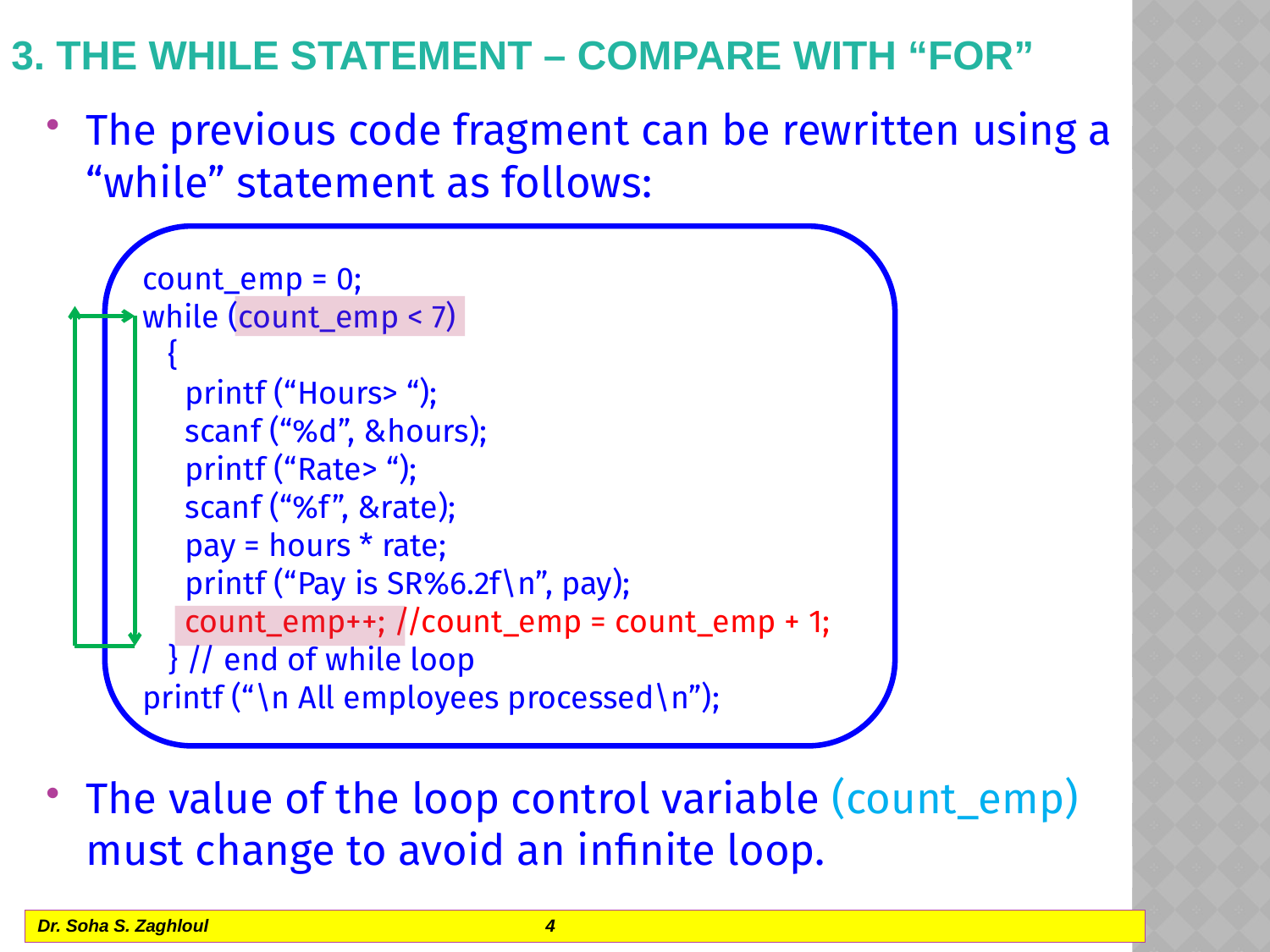

# 3. The WHILE STATEMENT – compare with “for”
The previous code fragment can be rewritten using a “while” statement as follows:

The value of the loop control variable (count_emp) must change to avoid an infinite loop.
count_emp = 0;
while (count_emp < 7)
   {
     printf (“Hours> “);
     scanf (“%d”, &hours);
     printf (“Rate> “);
     scanf (“%f”, &rate);
     pay = hours * rate;
     printf (“Pay is SR%6.2f\n”, pay);
     count_emp++; //count_emp = count_emp + 1;
   } // end of while loop
printf (“\n All employees processed\n”);

Dr. Soha S. Zaghloul			4